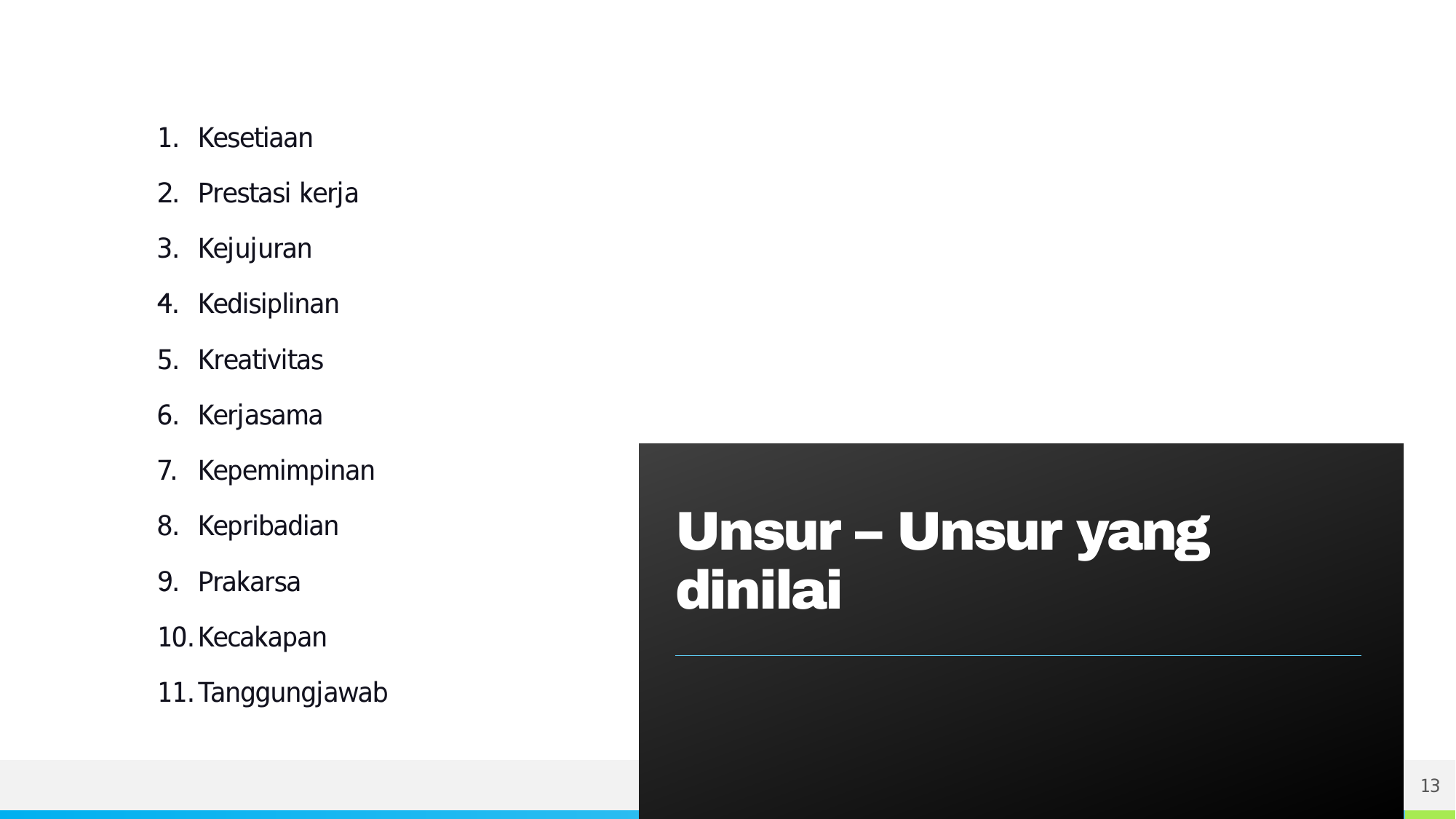

Kesetiaan
Prestasi kerja
Kejujuran
Kedisiplinan
Kreativitas
Kerjasama
Kepemimpinan
Kepribadian
Prakarsa
Kecakapan
Tanggungjawab
# Unsur – Unsur yang dinilai
13